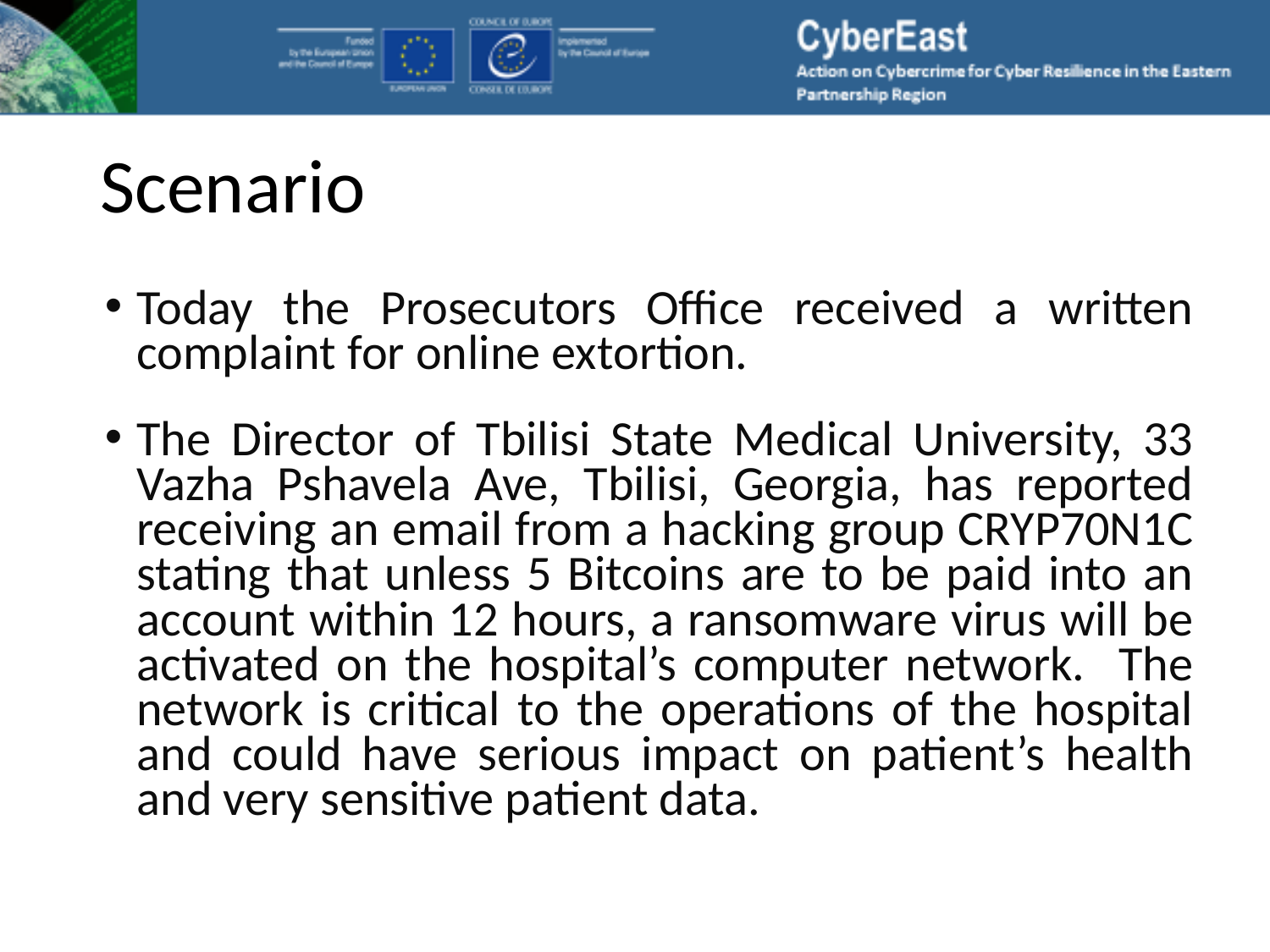

# Scenario

Today the Prosecutors Office received a written complaint for online extortion.
The Director of Tbilisi State Medical University, 33 Vazha Pshavela Ave, Tbilisi, Georgia, has reported receiving an email from a hacking group CRYP70N1C stating that unless 5 Bitcoins are to be paid into an account within 12 hours, a ransomware virus will be activated on the hospital’s computer network.  The network is critical to the operations of the hospital and could have serious impact on patient’s health and very sensitive patient data.